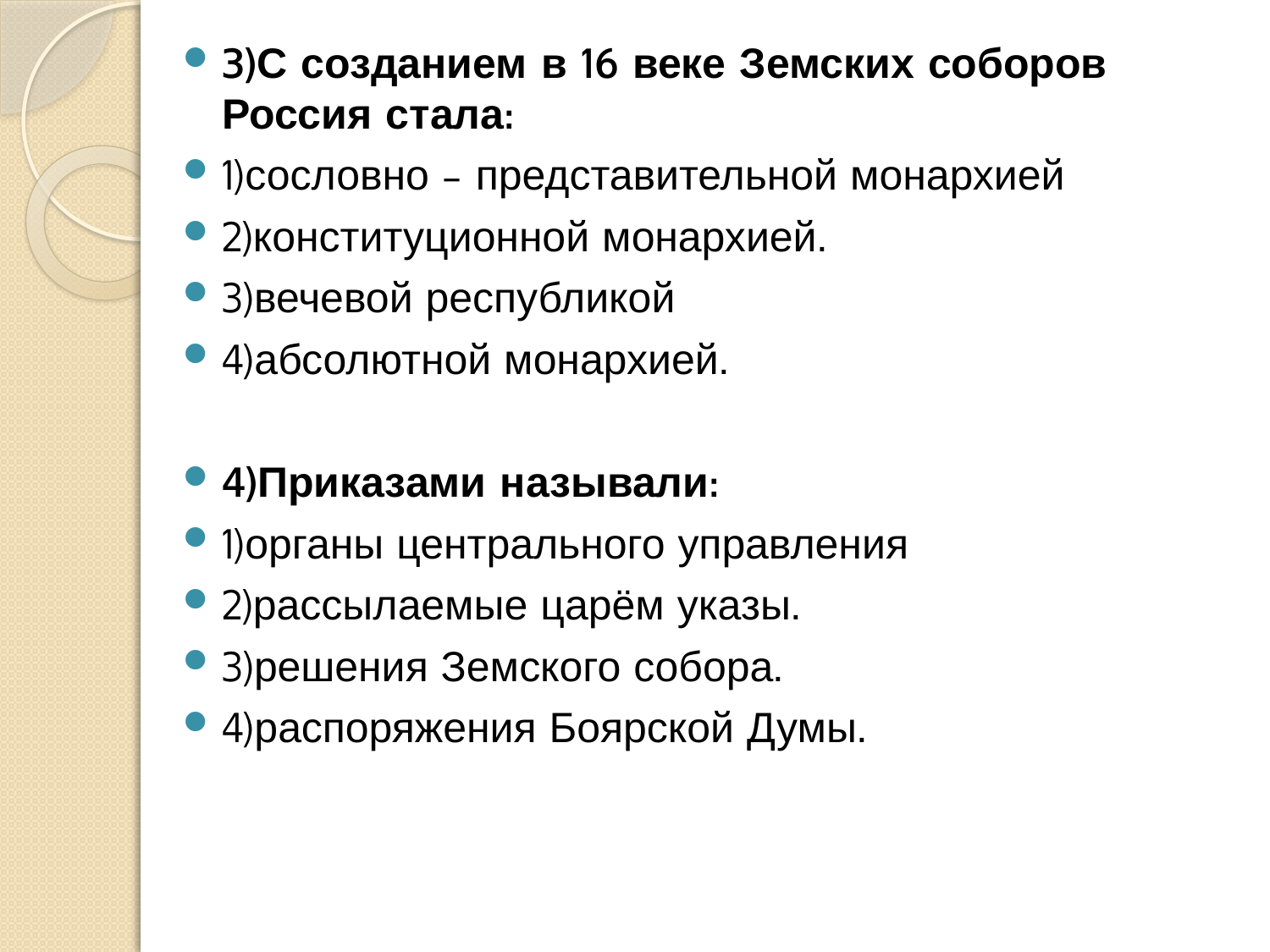

3)С созданием в 16 веке Земских соборов Россия стала:
1)сословно – представительной монархией
2)конституционной монархией.
3)вечевой республикой
4)абсолютной монархией.

4)Приказами называли:
1)органы центрального управления
2)рассылаемые царём указы.
3)решения Земского собора.
4)распоряжения Боярской Думы.